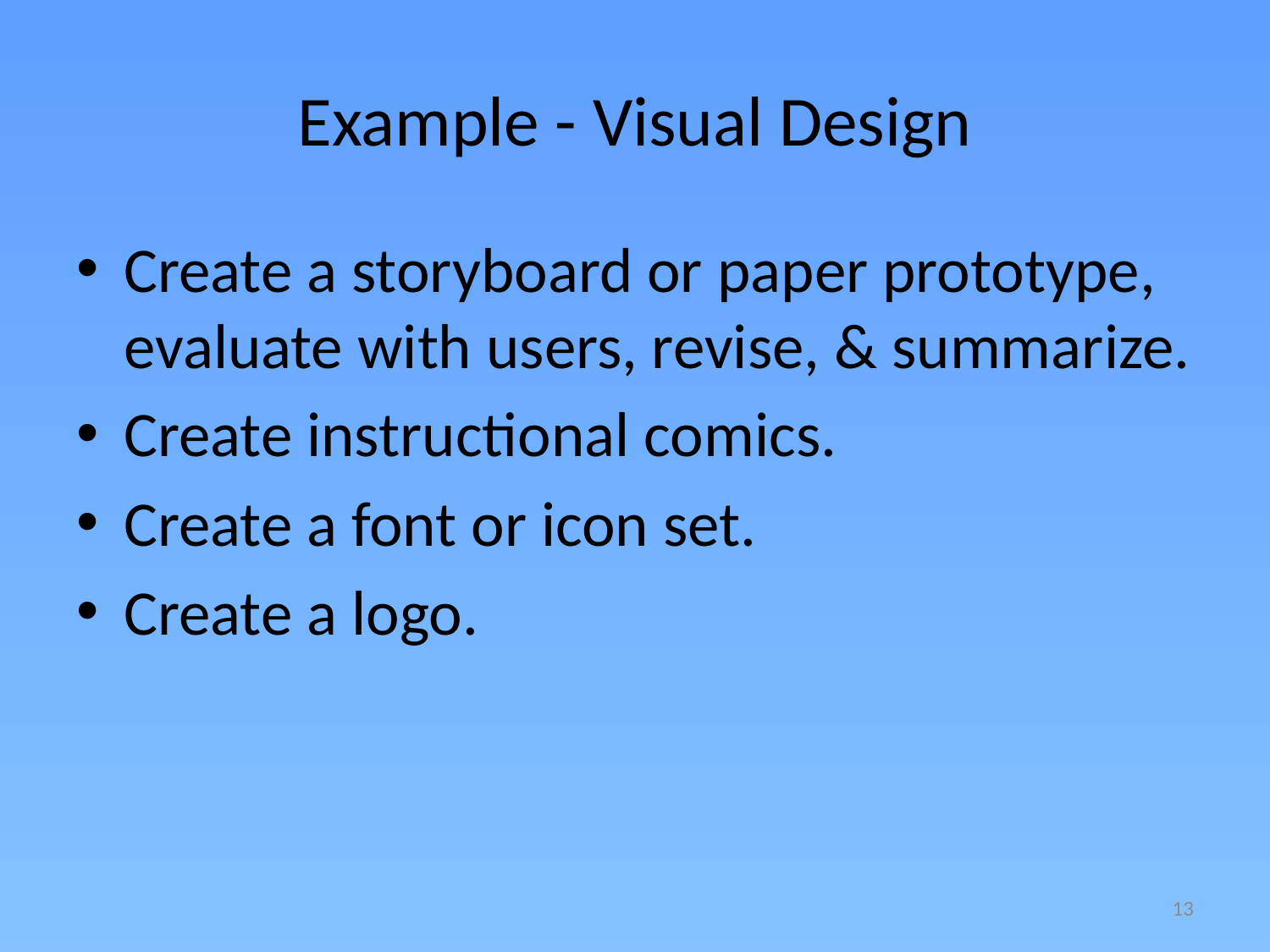

# Example - Visual Design
Create a storyboard or paper prototype, evaluate with users, revise, & summarize.
Create instructional comics.
Create a font or icon set.
Create a logo.
13